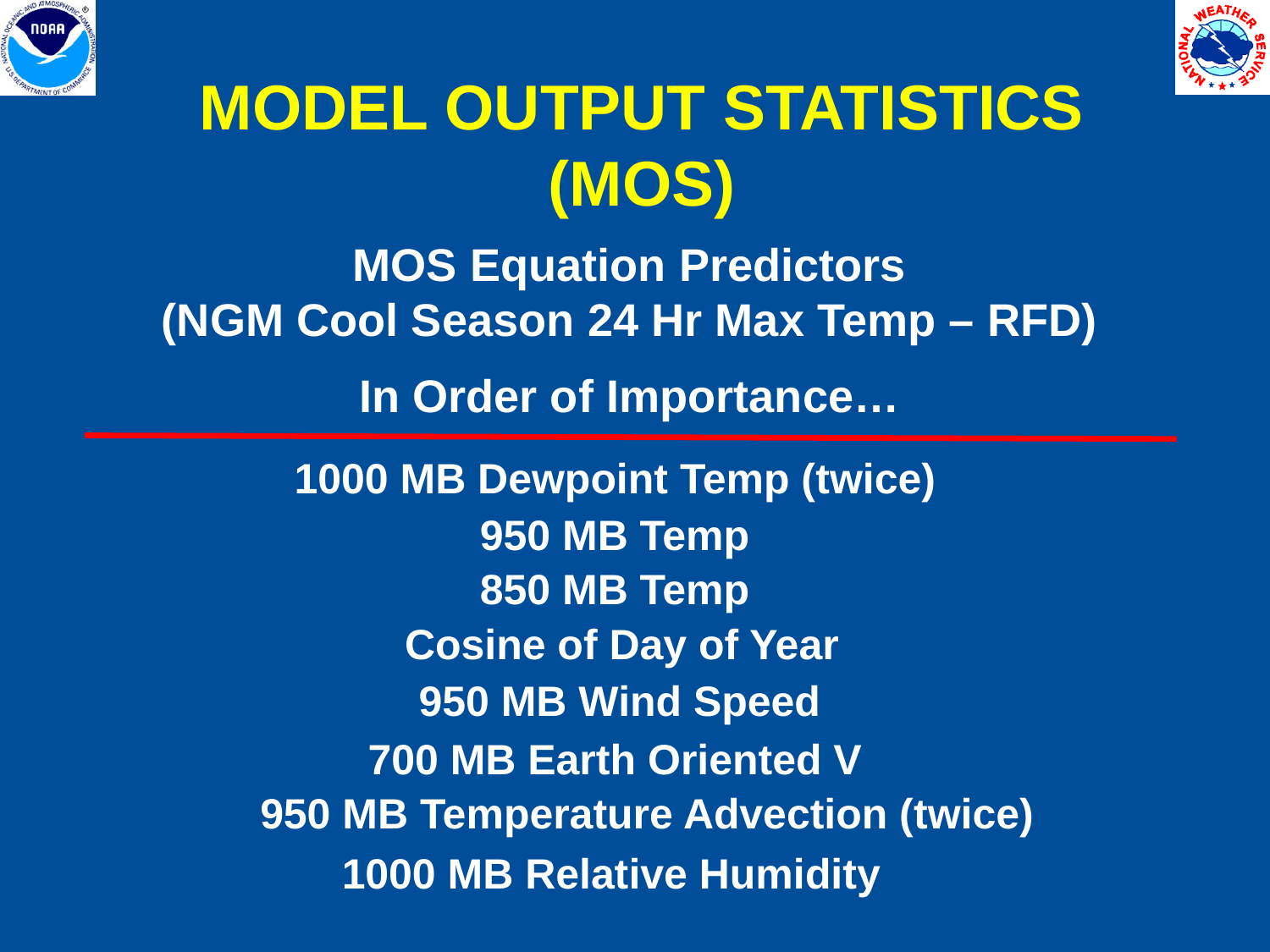

MODEL OUTPUT STATISTICS (MOS)
MOS Equation Predictors
(NGM Cool Season 24 Hr Max Temp – RFD)

In Order of Importance…
 1000 MB Dewpoint Temp (twice)
 950 MB Temp
 850 MB Temp

 Cosine of Day of Year
 950 MB Wind Speed
 700 MB Earth Oriented V
 950 MB Temperature Advection (twice)
 1000 MB Relative Humidity